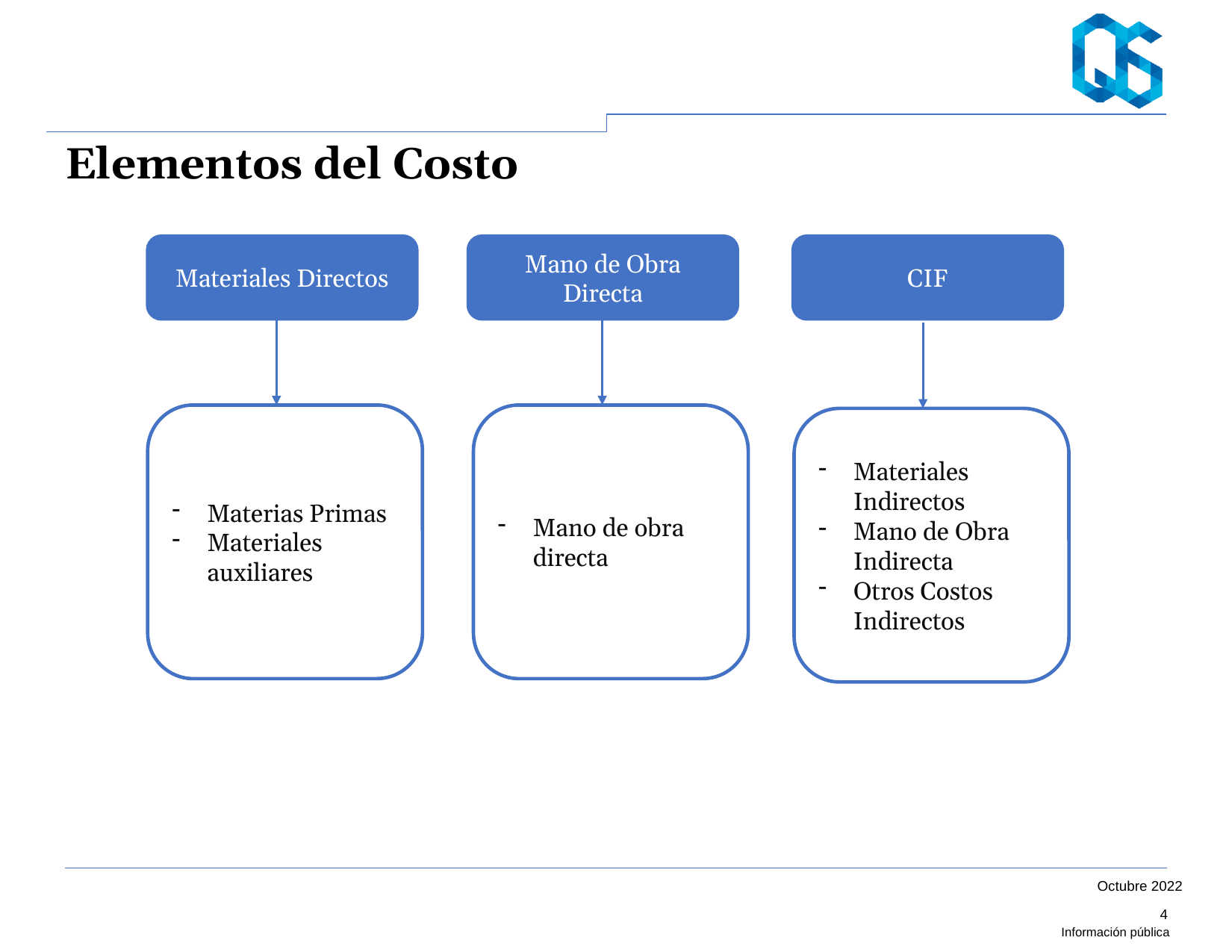

# Elementos del Costo
Utiliza la caja del ‘Divider’ abajo para que el título de la diapositiva aparezca en la página de índice así como la página de índice al comienzo de cada sección
Por favor sigue estos pasos:
Teclea ‘Divider’ en la caja de control de abajo.
Haz click en Smart ‘Divider’ en la barra de herramientas.
Inserta el texto que quieres que aparezca en el índice y selecciona el nivel de ‘Divider’.
Haz click en ‘Update’. El título de diapositiva debería aparecer en todos los índices.
Para suprimir el título de la slide del índice, borra el texto en la caja de ‘Divider’ y haz click en ‘Update’
CIF
Mano de Obra Directa
Materiales Directos
Materias Primas
Materiales auxiliares
Mano de obra directa
Materiales Indirectos
Mano de Obra Indirecta
Otros Costos Indirectos
Divider
4